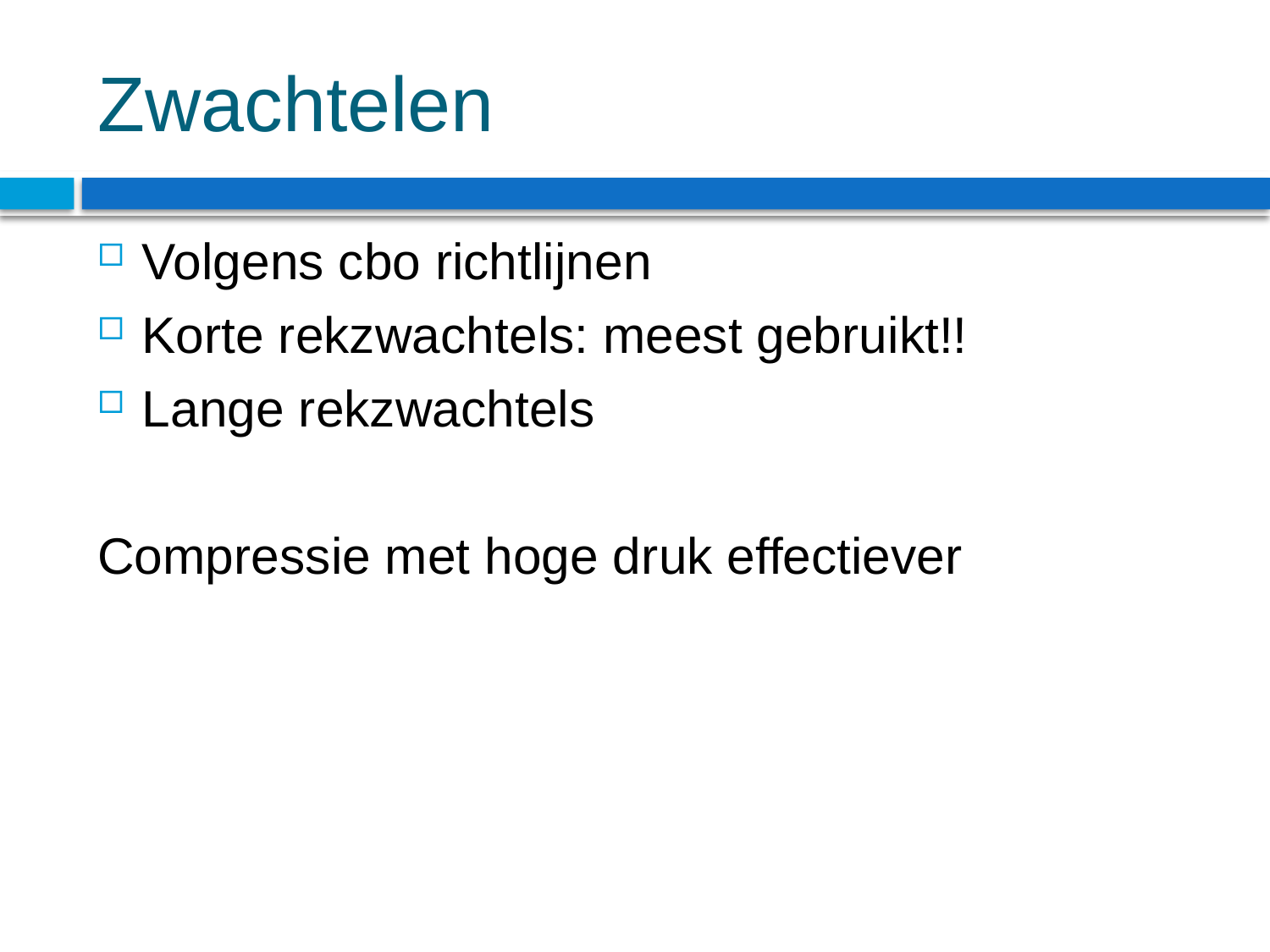

# Zwachtelen
Volgens cbo richtlijnen
Korte rekzwachtels: meest gebruikt!!
Lange rekzwachtels

Compressie met hoge druk effectiever